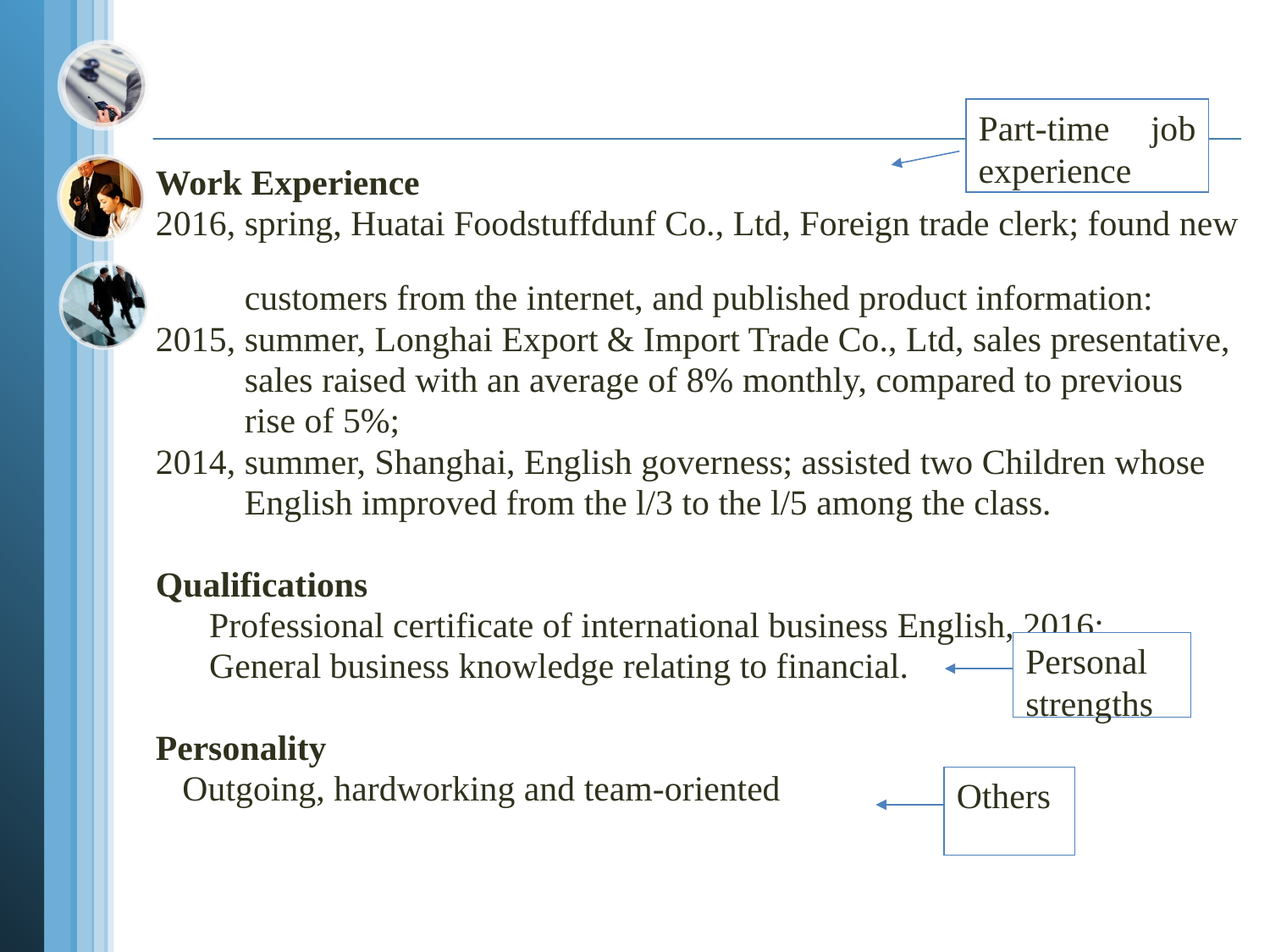

#
Part-time job experience
Work Experience
2016, spring, Huatai Foodstuffdunf Co., Ltd, Foreign trade clerk; found new
          customers from the internet, and published product information:
2015, summer, Longhai Export & Import Trade Co., Ltd, sales presentative,
          sales raised with an average of 8% monthly, compared to previous
          rise of 5%;
2014, summer, Shanghai, English governess; assisted two Children whose
          English improved from the l/3 to the l/5 among the class.

Qualifications
      Professional certificate of international business English, 2016;
      General business knowledge relating to financial.

Personality
   Outgoing, hardworking and team-oriented

Personal strengths
Others